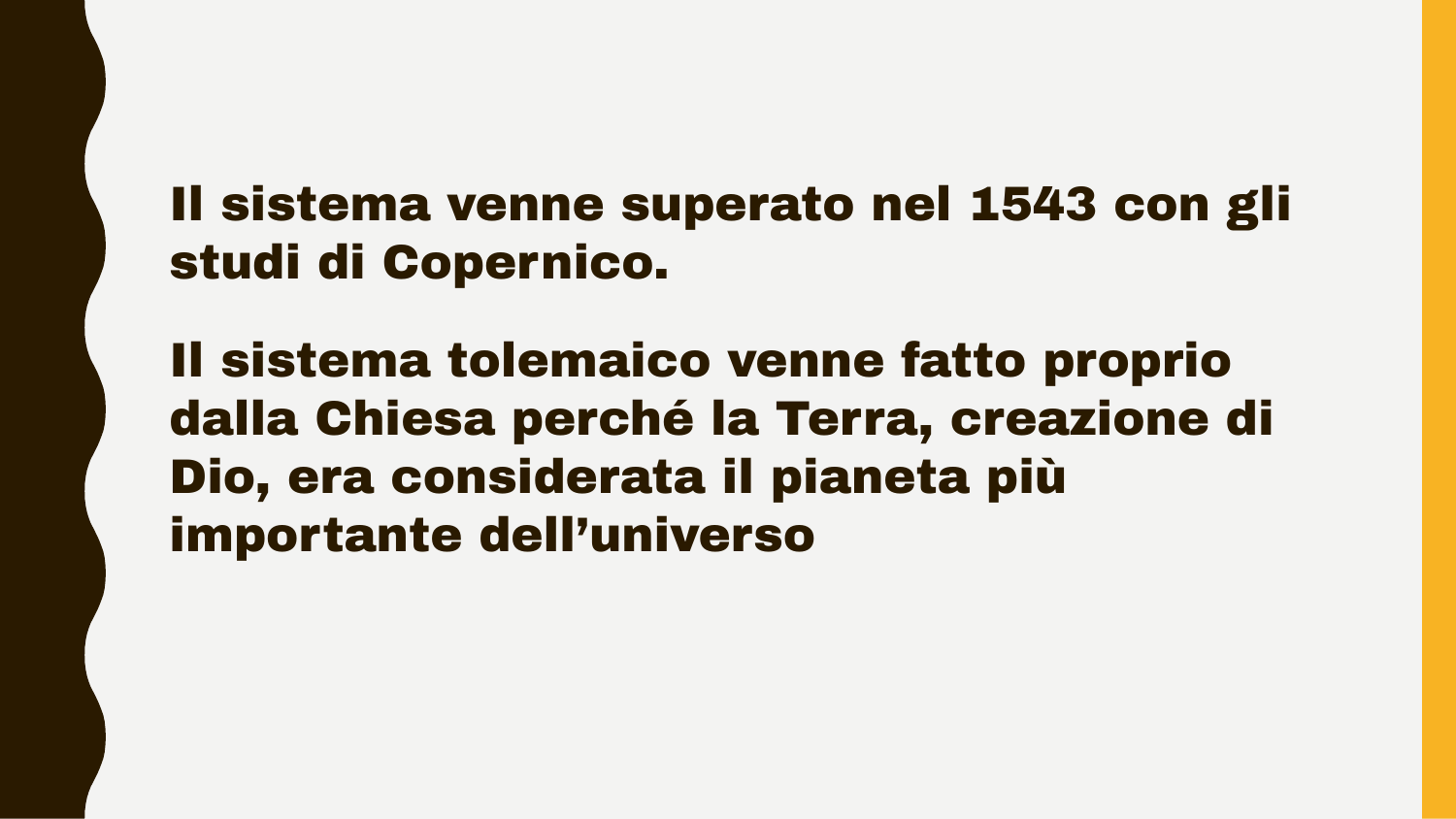

Il sistema venne superato nel 1543 con gli studi di Copernico.
Il sistema tolemaico venne fatto proprio dalla Chiesa perché la Terra, creazione di Dio, era considerata il pianeta più importante dell’universo